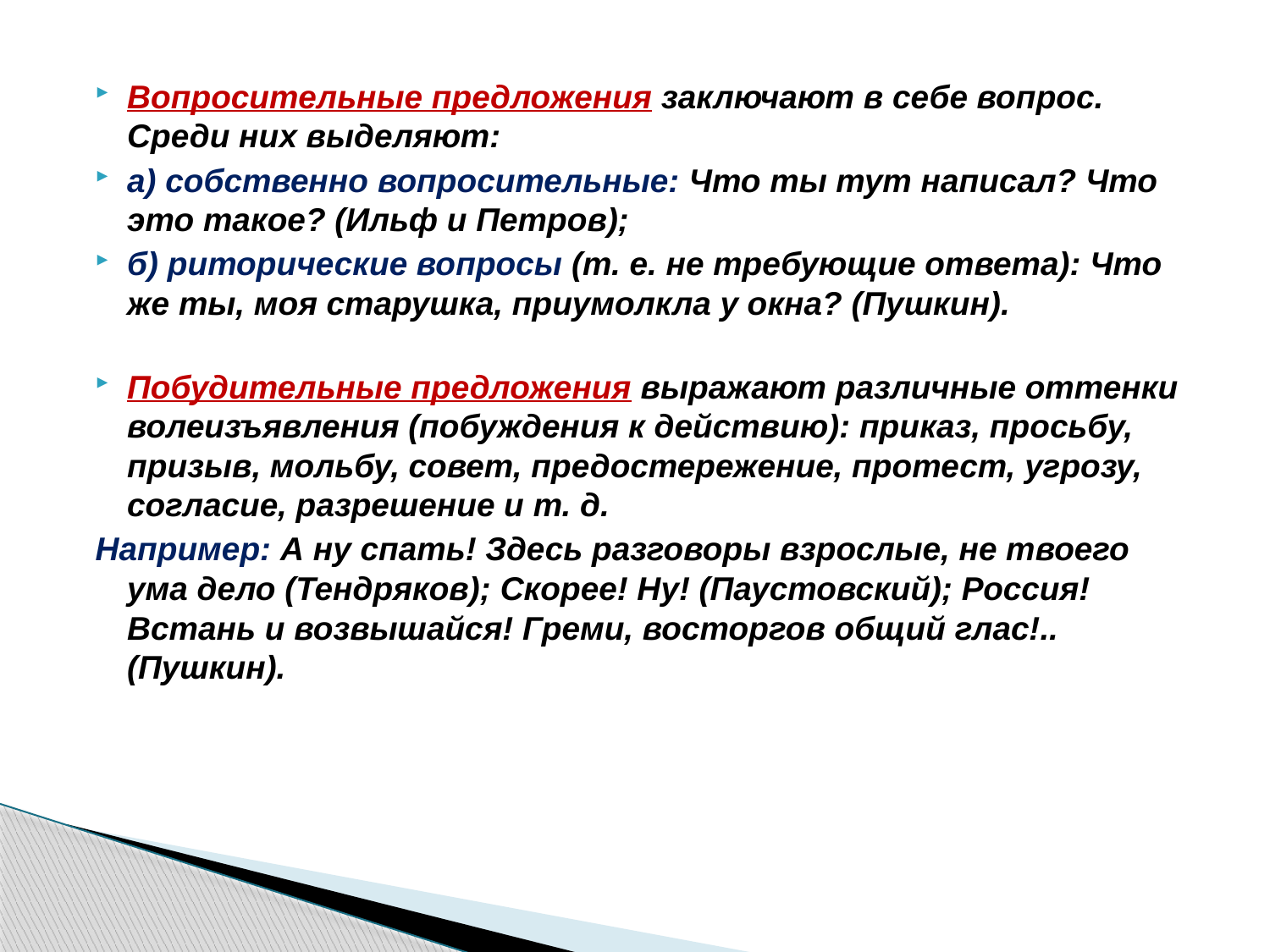

Вопросительные предложения заключают в себе вопрос. Среди них выделяют:
а) собственно вопросительные: Что ты тут написал? Что это такое? (Ильф и Петров);
б) риторические вопросы (т. е. не требующие ответа): Что же ты, моя старушка, приумолкла у окна? (Пушкин).
Побудительные предложения выражают различные оттенки волеизъявления (побуждения к действию): приказ, просьбу, призыв, мольбу, совет, предостережение, протест, угрозу, согласие, разрешение и т. д.
Например: А ну спать! Здесь разговоры взрослые, не твоего ума дело (Тендряков); Скорее! Ну! (Паустовский); Россия! Встань и возвышайся! Греми, восторгов общий глас!.. (Пушкин).